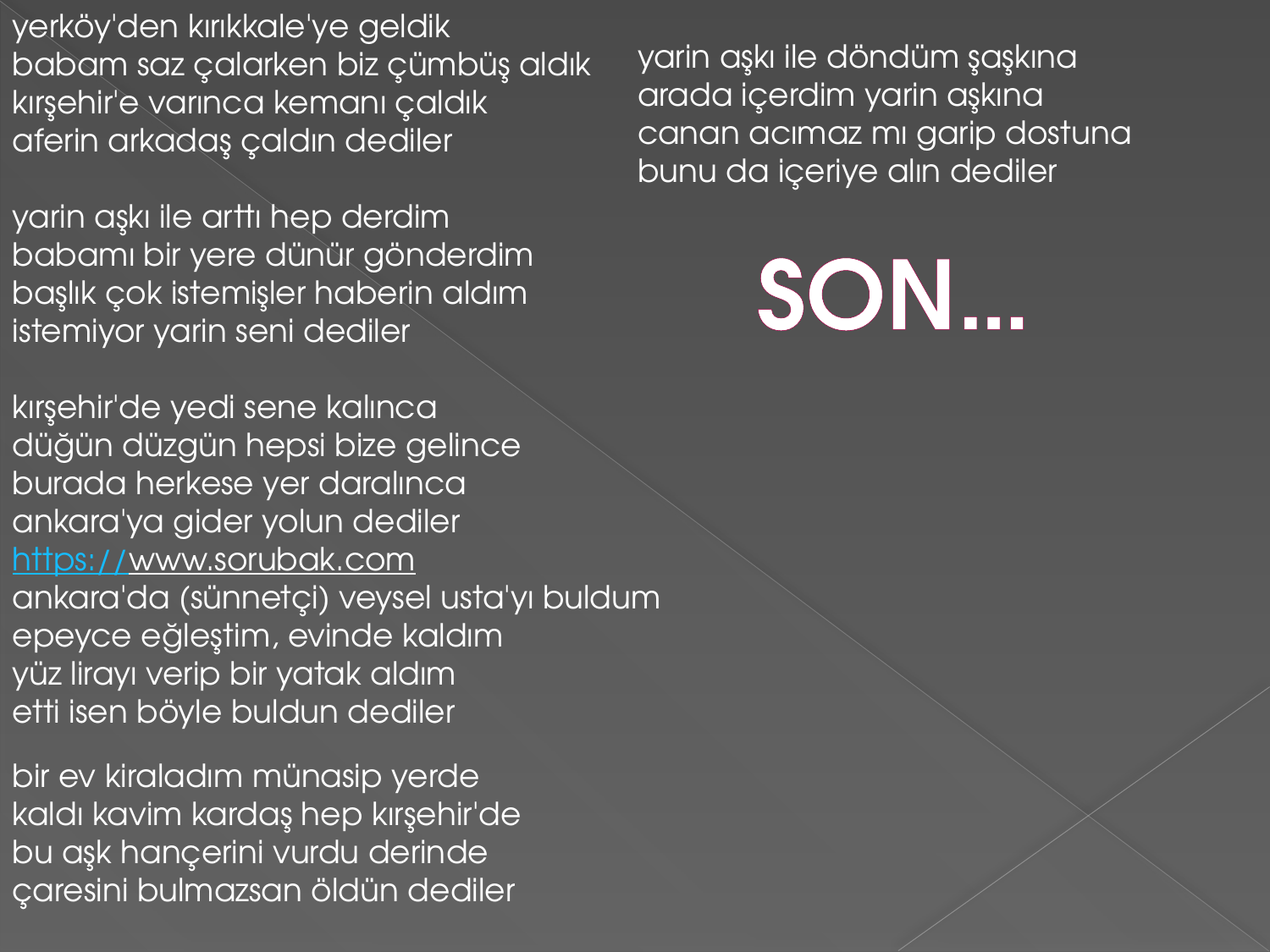

yerköy'den kırıkkale'ye geldik 
babam saz çalarken biz çümbüş aldık 
kırşehir'e varınca kemanı çaldık 
aferin arkadaş çaldın dediler

yarin aşkı ile arttı hep derdim 
babamı bir yere dünür gönderdim 
başlık çok istemişler haberin aldım 
istemiyor yarin seni dediler

kırşehir'de yedi sene kalınca 
düğün düzgün hepsi bize gelince 
burada herkese yer daralınca 
ankara'ya gider yolun dediler
https://www.sorubak.com
ankara'da (sünnetçi) veysel usta'yı buldum 
epeyce eğleştim, evinde kaldım 
yüz lirayı verip bir yatak aldım 
etti isen böyle buldun dediler

yarin aşkı ile döndüm şaşkına 
arada içerdim yarin aşkına 
canan acımaz mı garip dostuna 
bunu da içeriye alın dediler
SON…
bir ev kiraladım münasip yerde 
kaldı kavim kardaş hep kırşehir'de 
bu aşk hançerini vurdu derinde 
çaresini bulmazsan öldün dediler